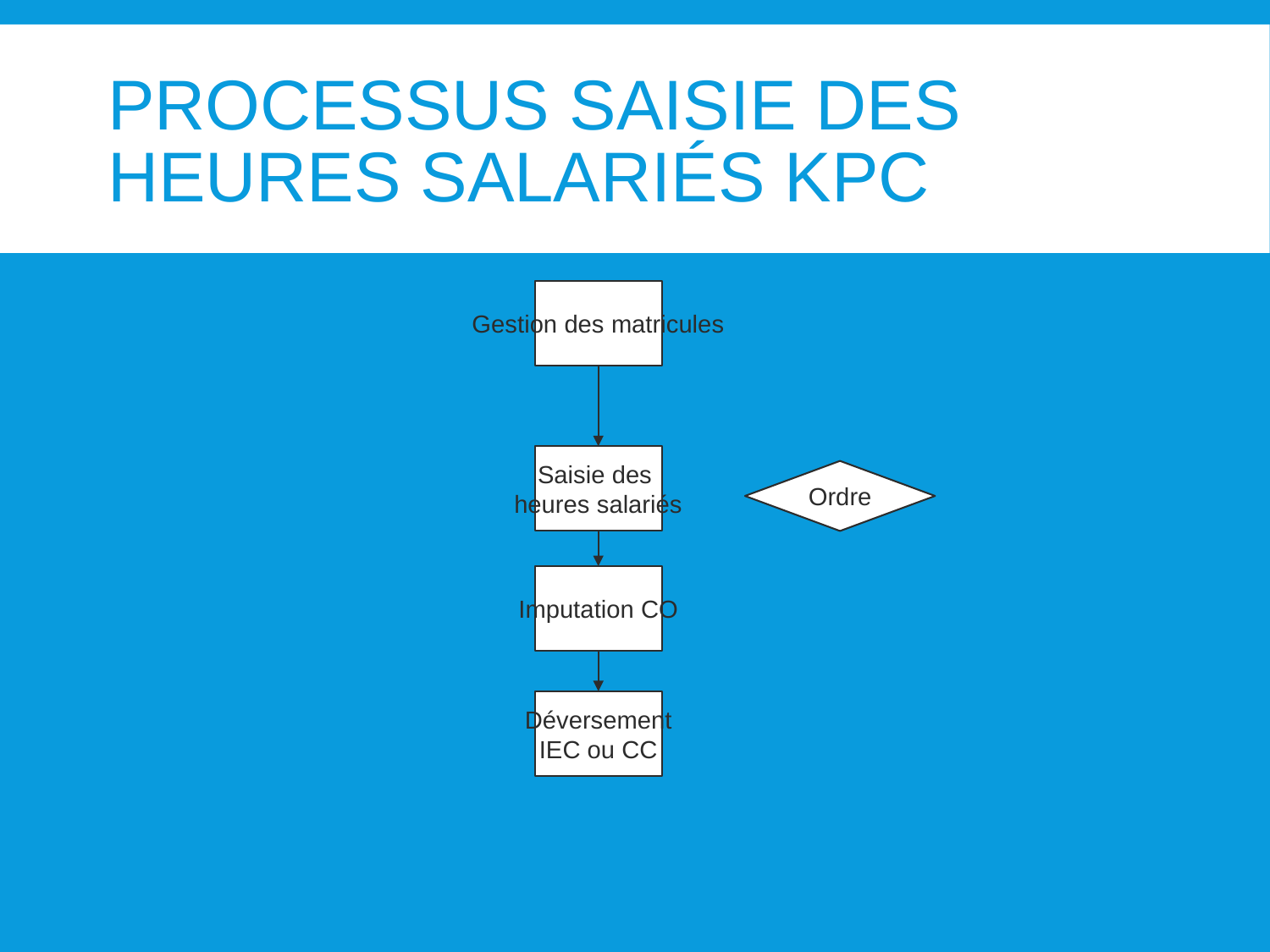

# Processus Saisie des heures salariés kpc
Gestion des matricules
Saisie des
heures salariés
Ordre
Imputation CO
Déversement
IEC ou CC